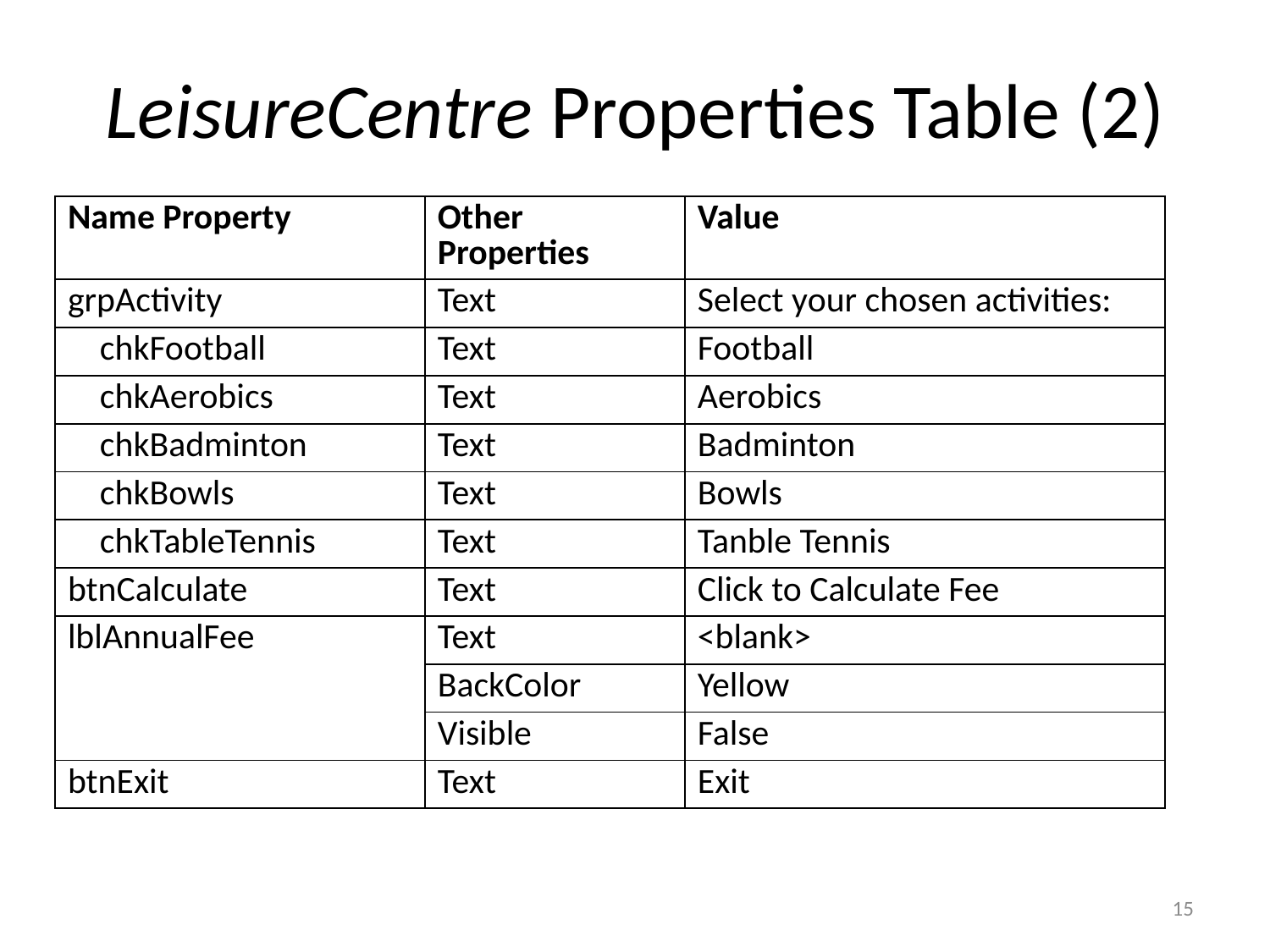

# LeisureCentre Properties Table (2)
| Name Property | Other Properties | Value |
| --- | --- | --- |
| grpActivity | Text | Select your chosen activities: |
| chkFootball | Text | Football |
| chkAerobics | Text | Aerobics |
| chkBadminton | Text | Badminton |
| chkBowls | Text | Bowls |
| chkTableTennis | Text | Tanble Tennis |
| btnCalculate | Text | Click to Calculate Fee |
| lblAnnualFee | Text | <blank> |
|  | BackColor | Yellow |
|  | Visible | False |
| btnExit | Text | Exit |
15